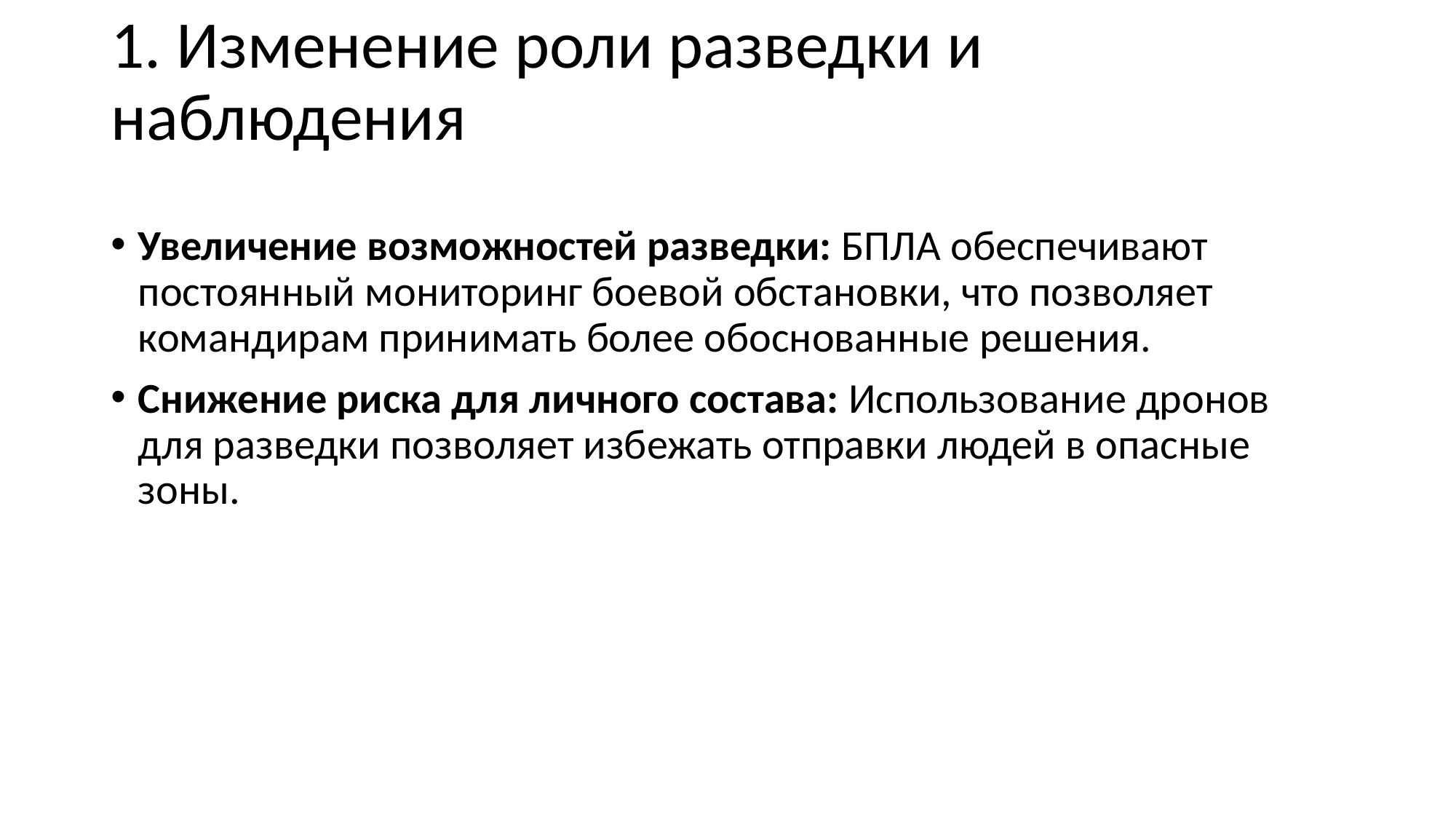

# 1. Изменение роли разведки и наблюдения
Увеличение возможностей разведки: БПЛА обеспечивают постоянный мониторинг боевой обстановки, что позволяет командирам принимать более обоснованные решения.
Снижение риска для личного состава: Использование дронов для разведки позволяет избежать отправки людей в опасные зоны.